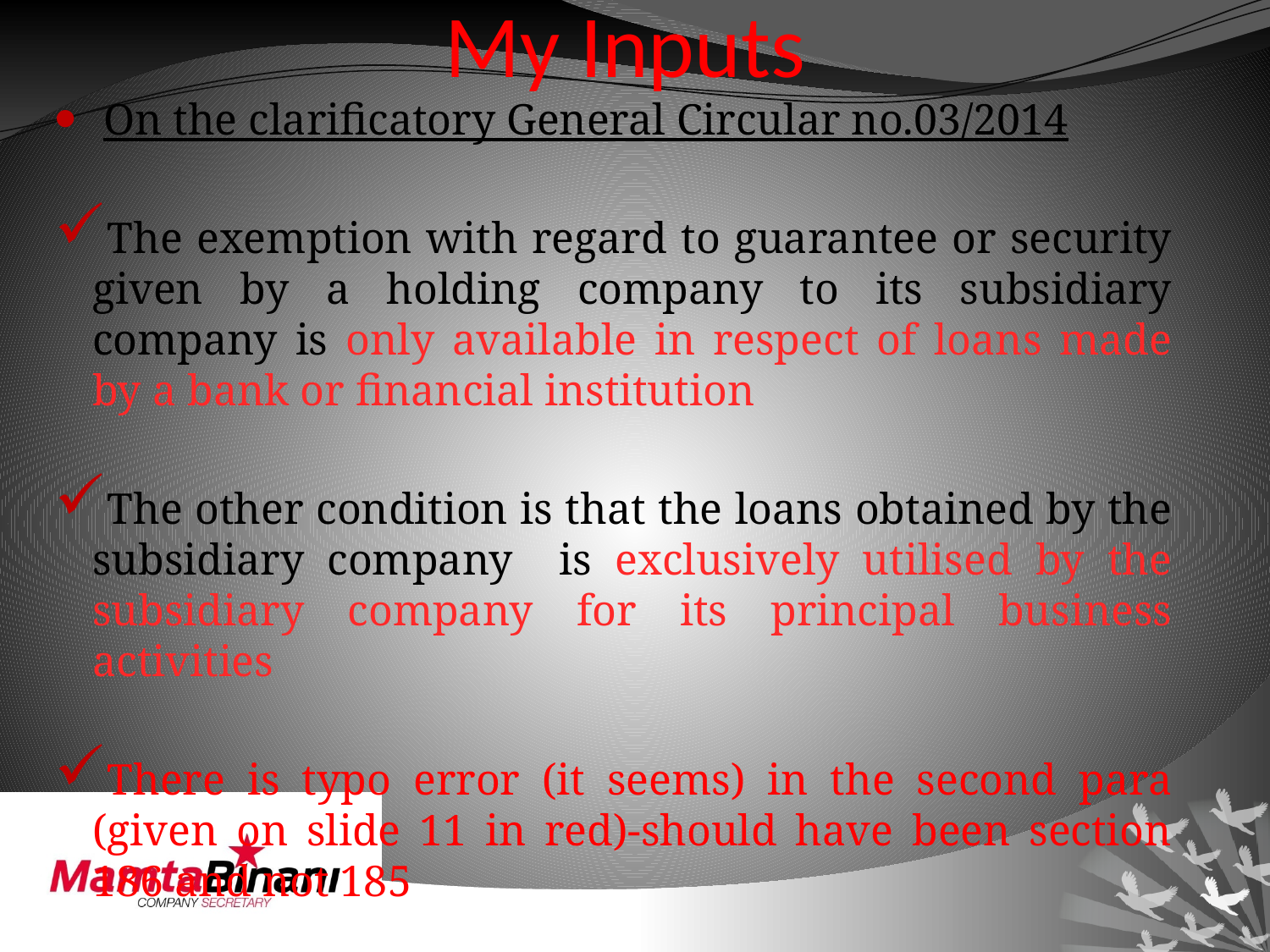

# My Inputs
 On the clarificatory General Circular no.03/2014

The exemption with regard to guarantee or security given by a holding company to its subsidiary company is only available in respect of loans made by a bank or financial institution

The other condition is that the loans obtained by the subsidiary company  is exclusively utilised by the subsidiary company for its principal business activities

There is typo error (it seems) in the second para (given on slide 11 in red)-should have been section 186 and not 185